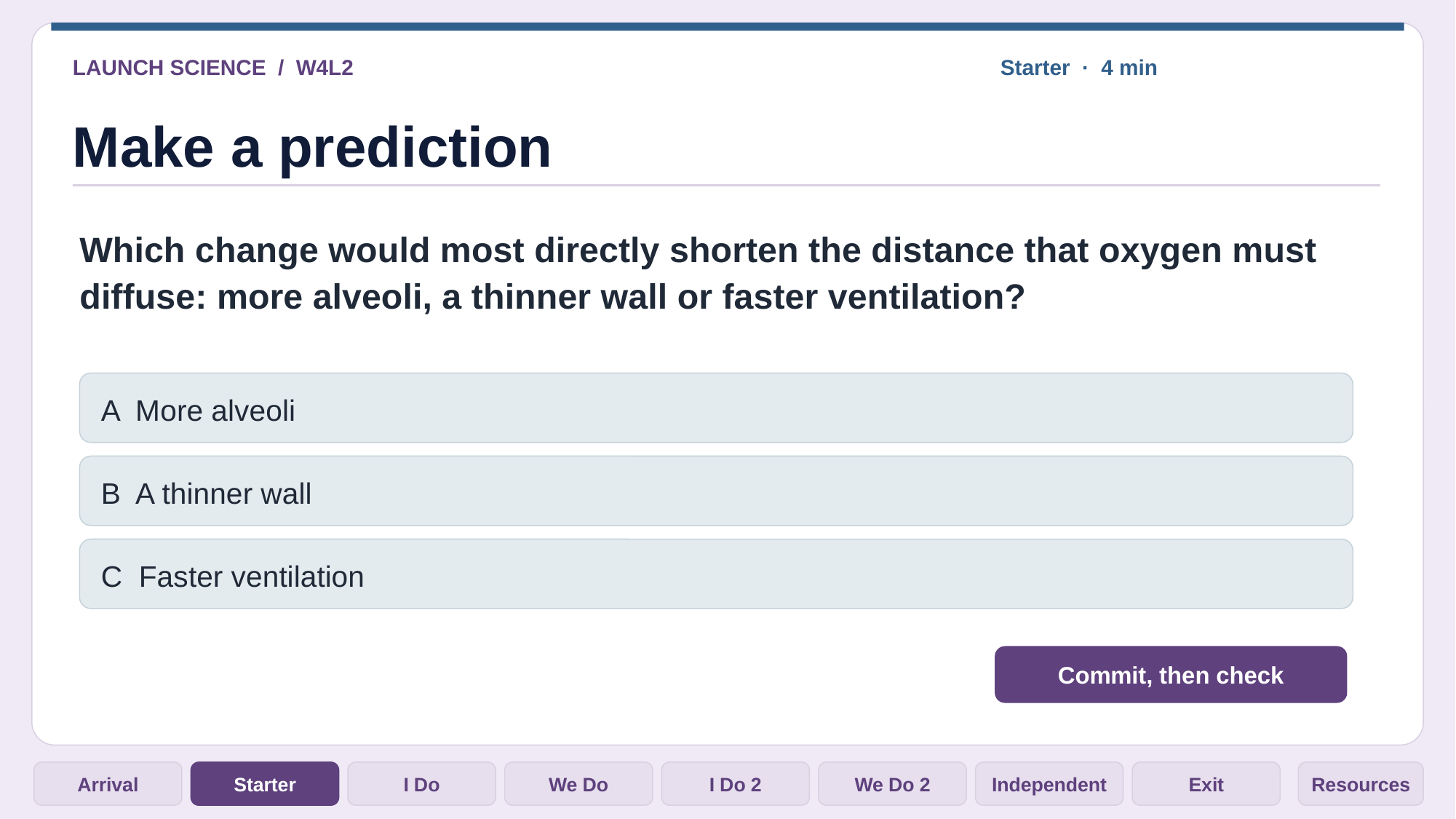

LAUNCH SCIENCE  /  W4L2
Starter  ·  4 min
Make a prediction

Which change would most directly shorten the distance that oxygen must diffuse: more alveoli, a thinner wall or faster ventilation?

A  More alveoli

B  A thinner wall

C  Faster ventilation
Commit, then check
Arrival
Starter
I Do
We Do
I Do 2
We Do 2
Independent
Exit
Resources